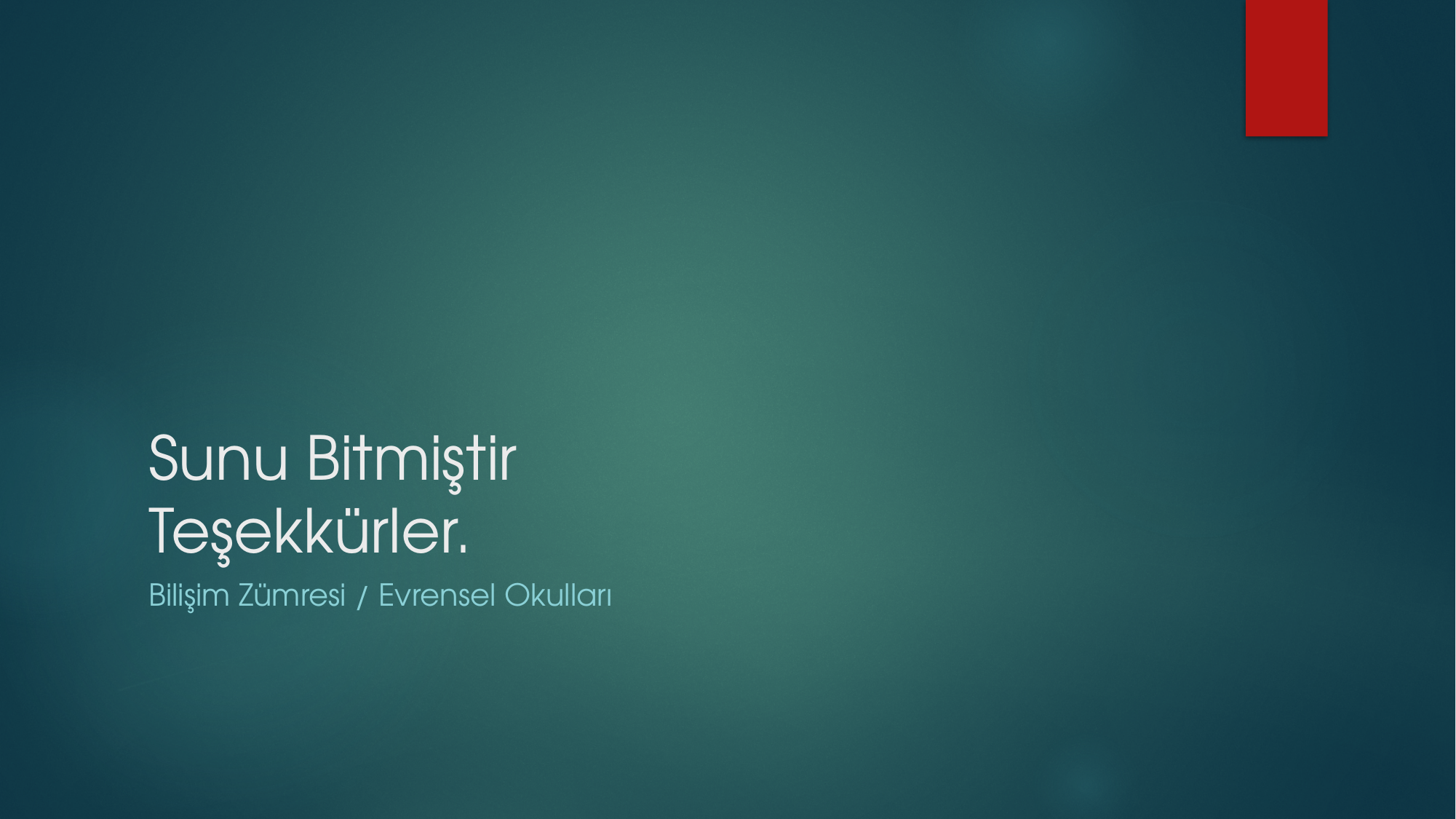

# Sunu Bitmiştir Teşekkürler.
Bilişim Zümresi / Evrensel Okulları